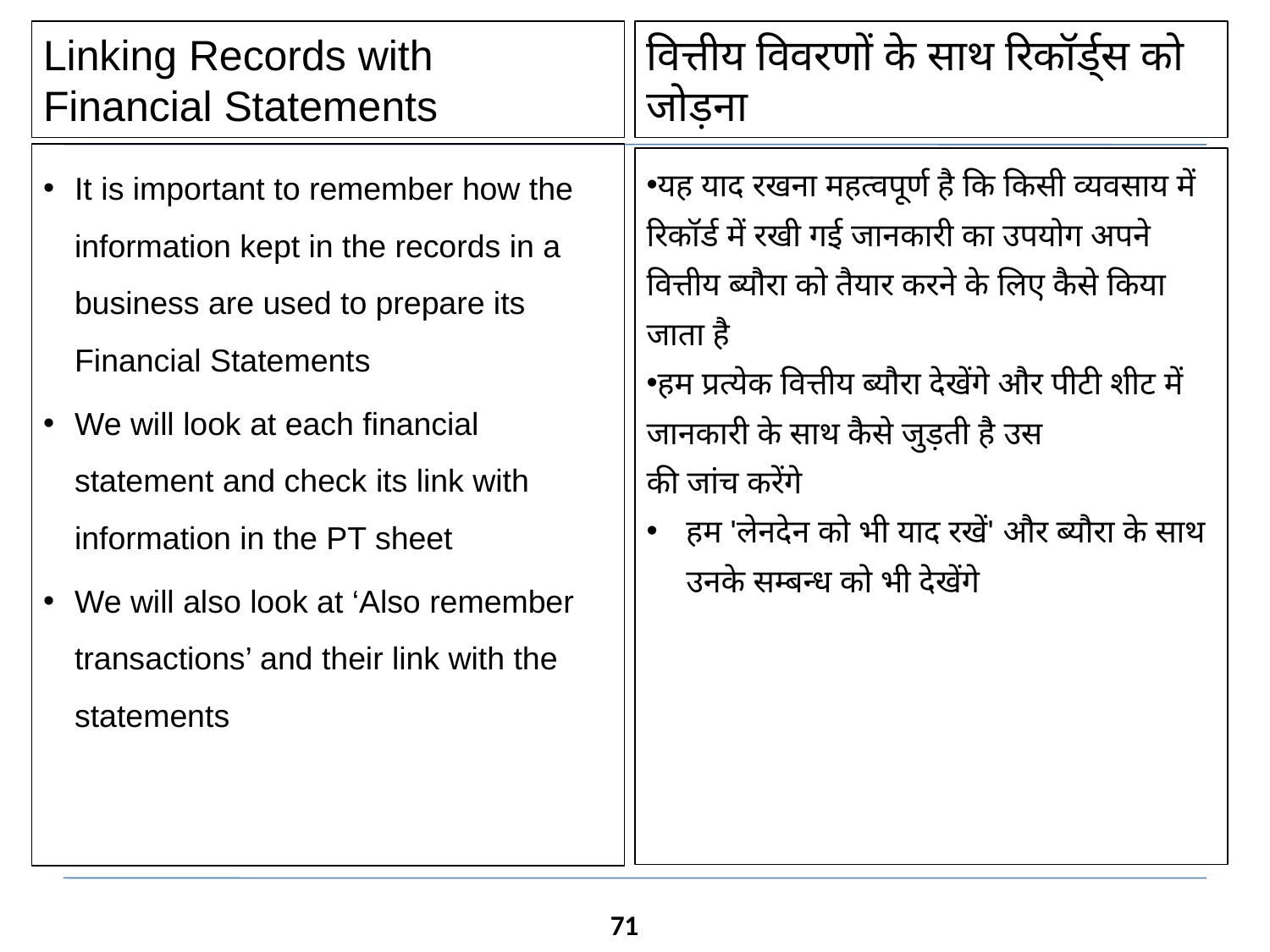

Linking Records with Financial Statements
वित्तीय विवरणों के साथ रिकॉर्ड्स को जोड़ना
It is important to remember how the information kept in the records in a business are used to prepare its Financial Statements
We will look at each financial statement and check its link with information in the PT sheet
We will also look at ‘Also remember transactions’ and their link with the statements
यह याद रखना महत्वपूर्ण है कि किसी व्यवसाय में रिकॉर्ड में रखी गई जानकारी का उपयोग अपने वित्तीय ब्यौरा को तैयार करने के लिए कैसे किया जाता है
हम प्रत्येक वित्तीय ब्यौरा देखेंगे और पीटी शीट में जानकारी के साथ कैसे जुड़ती है उस
की जांच करेंगे
हम 'लेनदेन को भी याद रखें' और ब्यौरा के साथ उनके सम्बन्ध को भी देखेंगे

71